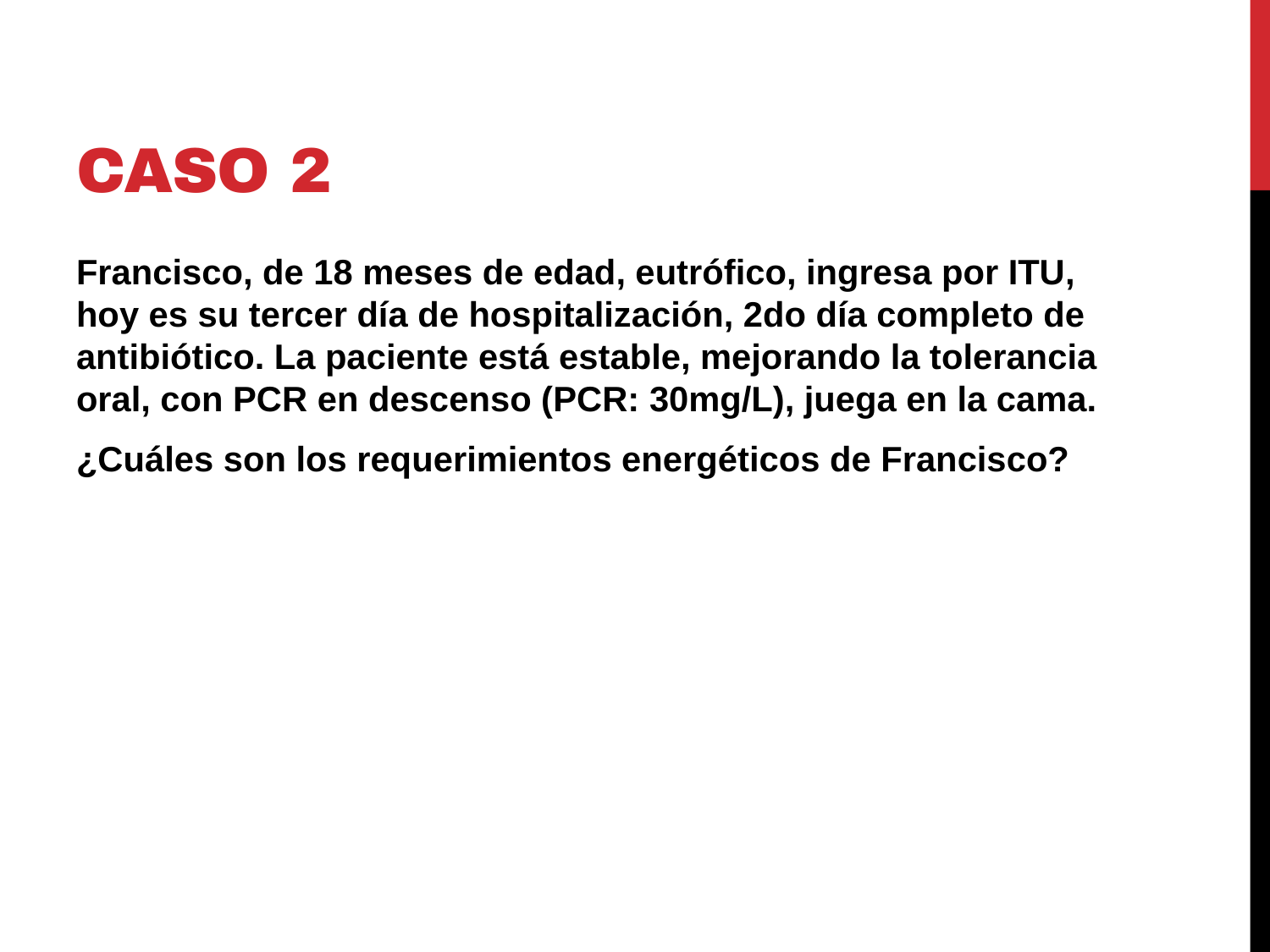

# Caso 2
Francisco, de 18 meses de edad, eutrófico, ingresa por ITU, hoy es su tercer día de hospitalización, 2do día completo de antibiótico. La paciente está estable, mejorando la tolerancia oral, con PCR en descenso (PCR: 30mg/L), juega en la cama.
¿Cuáles son los requerimientos energéticos de Francisco?